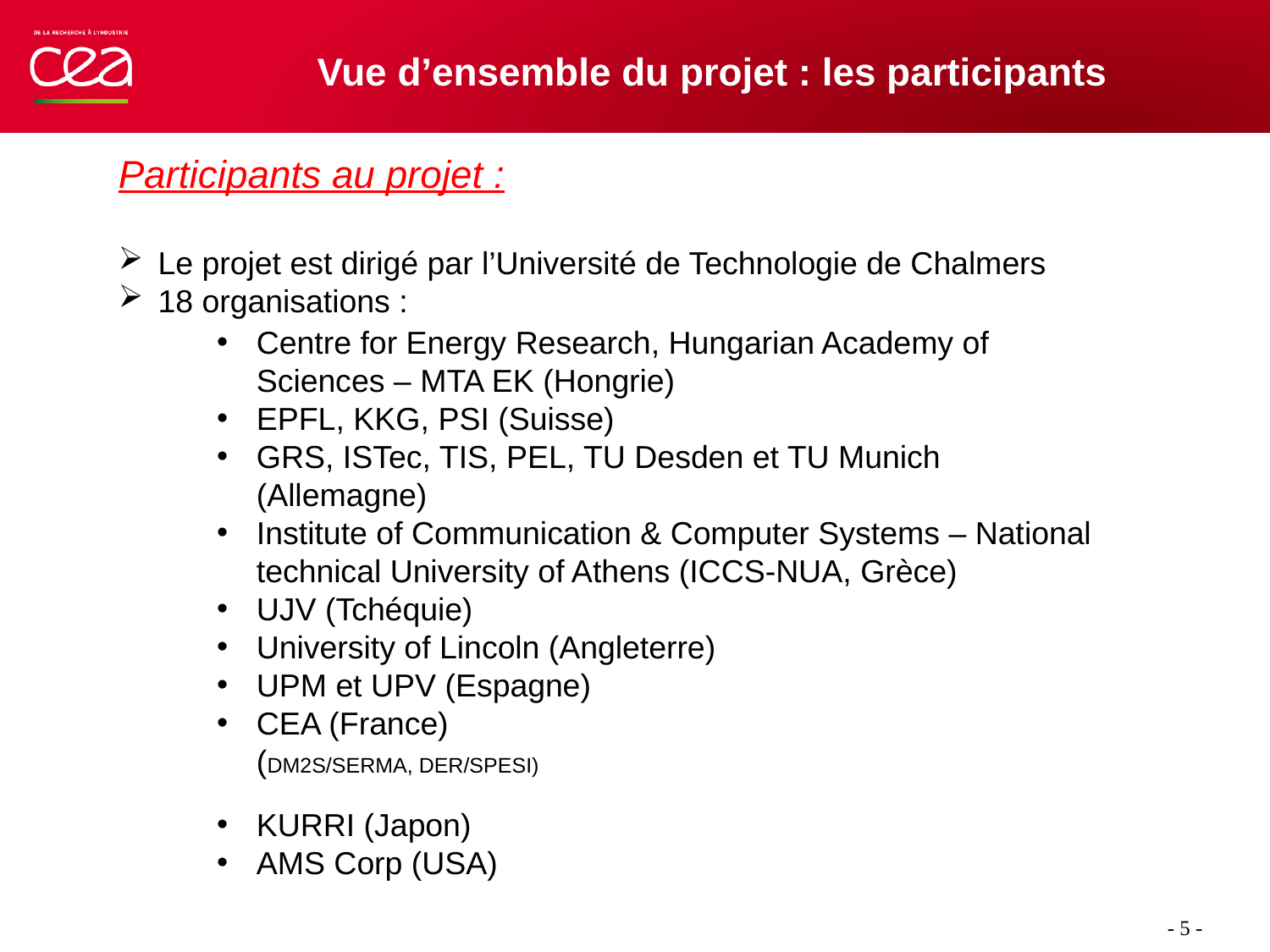

# Vue d’ensemble du projet : les participants
Participants au projet :

Le projet est dirigé par l’Université de Technologie de Chalmers
18 organisations :
Centre for Energy Research, Hungarian Academy of Sciences – MTA EK (Hongrie)
EPFL, KKG, PSI (Suisse)
GRS, ISTec, TIS, PEL, TU Desden et TU Munich (Allemagne)
Institute of Communication & Computer Systems – National technical University of Athens (ICCS-NUA, Grèce)
UJV (Tchéquie)
University of Lincoln (Angleterre)
UPM et UPV (Espagne)
CEA (France)
(DM2S/SERMA, DER/SPESI)

KURRI (Japon)
AMS Corp (USA)
P- 5 -